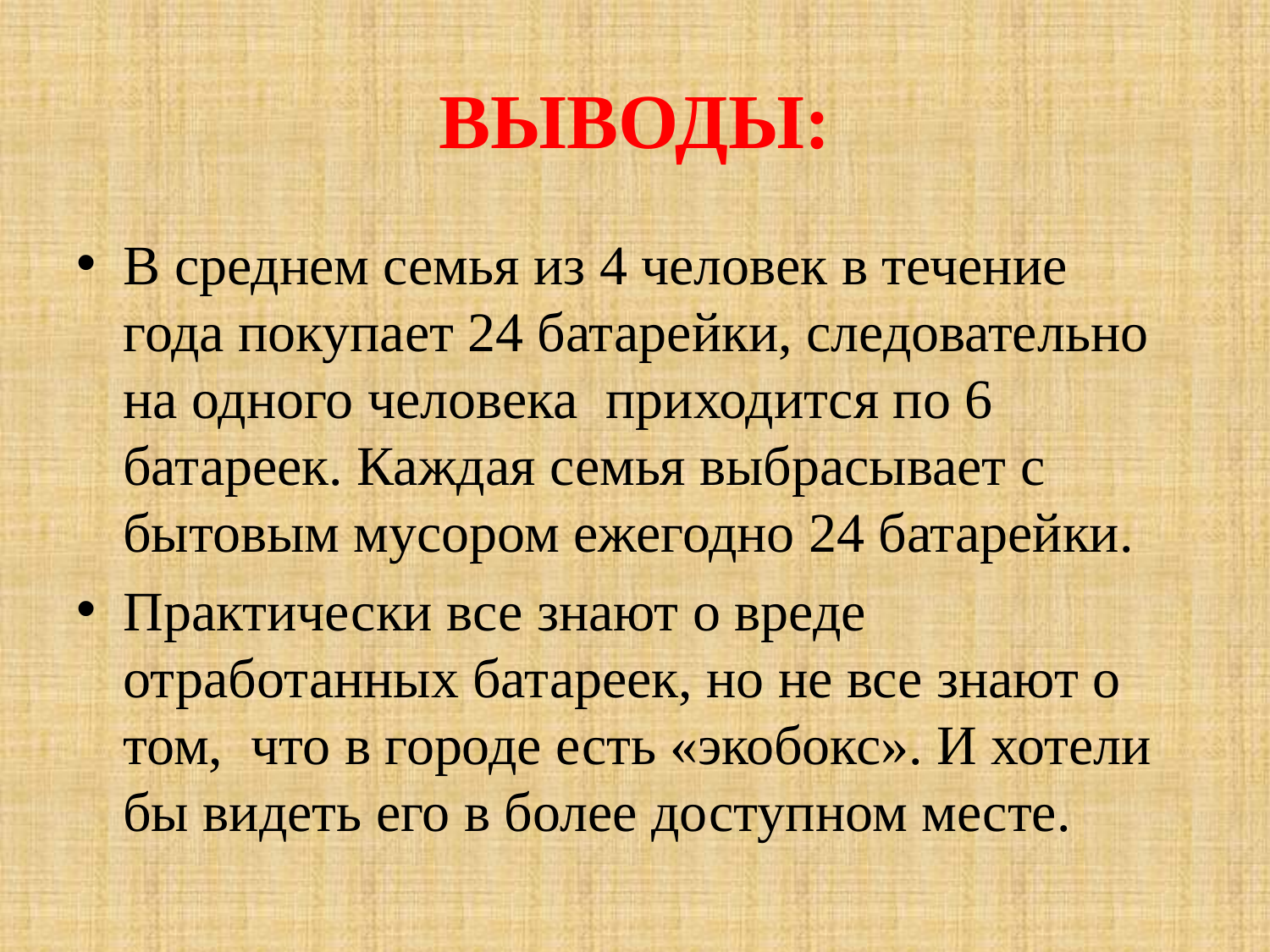

# ВЫВОДЫ:
В среднем семья из 4 человек в течение  года покупает 24 батарейки, следовательно на одного человека  приходится по 6 батареек. Каждая семья выбрасывает с бытовым мусором ежегодно 24 батарейки.
Практически все знают о вреде отработанных батареек, но не все знают о том,  что в городе есть «экобокс». И хотели бы видеть его в более доступном месте.